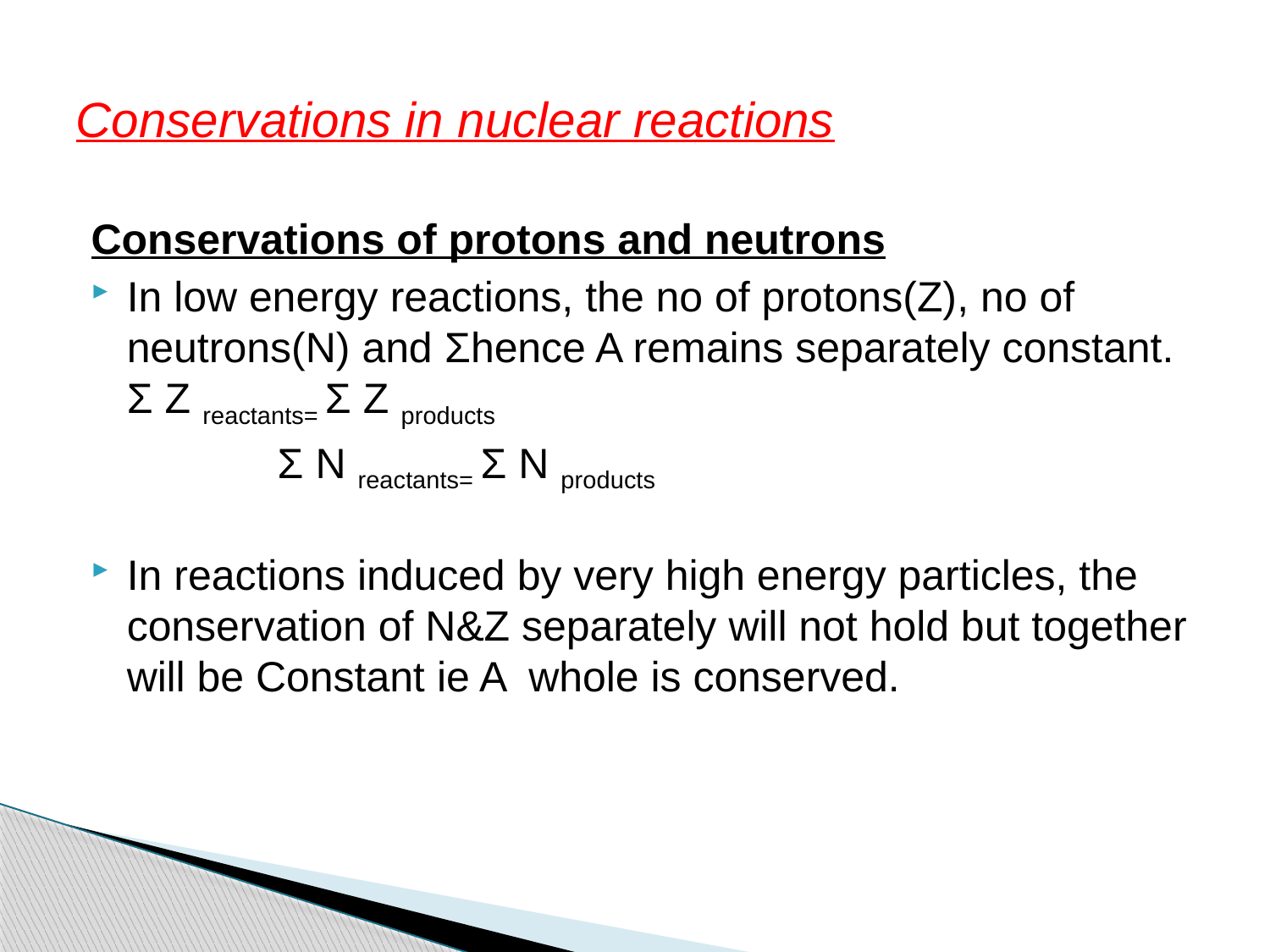

# Conservations in nuclear reactions
Conservations of protons and neutrons
In low energy reactions, the no of protons(Z), no of neutrons(N) and Σhence A remains separately constant. Σ Z reactants= Σ Z products
                          Σ N reactants= Σ N products

In reactions induced by very high energy particles, the conservation of N&Z separately will not hold but together will be Constant ie A  whole is conserved.